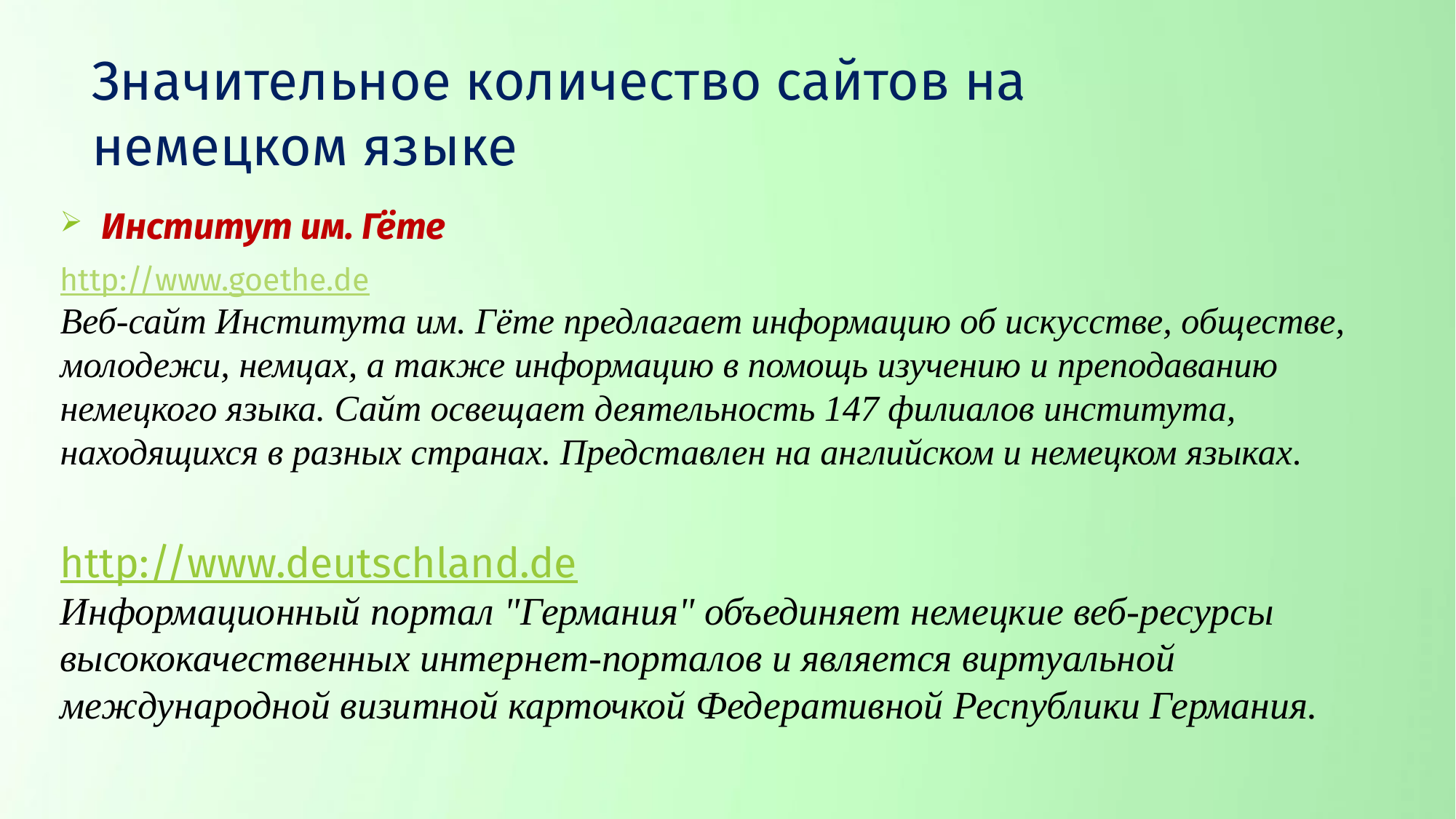

# Значительное количество сайтов на немецком языке
Институт им. Гёте
http://www.goethe.de
Веб-сайт Института им. Гёте предлагает информацию об искусстве, обществе, молодежи, немцах, а также информацию в помощь изучению и преподаванию немецкого языка. Сайт освещает деятельность 147 филиалов института, находящихся в разных странах. Представлен на английском и немецком языках.

http://www.deutschland.de
Информационный портал "Германия" объединяет немецкие веб-ресурсы высококачественных интернет-порталов и является виртуальной международной визитной карточкой Федеративной Республики Германия.